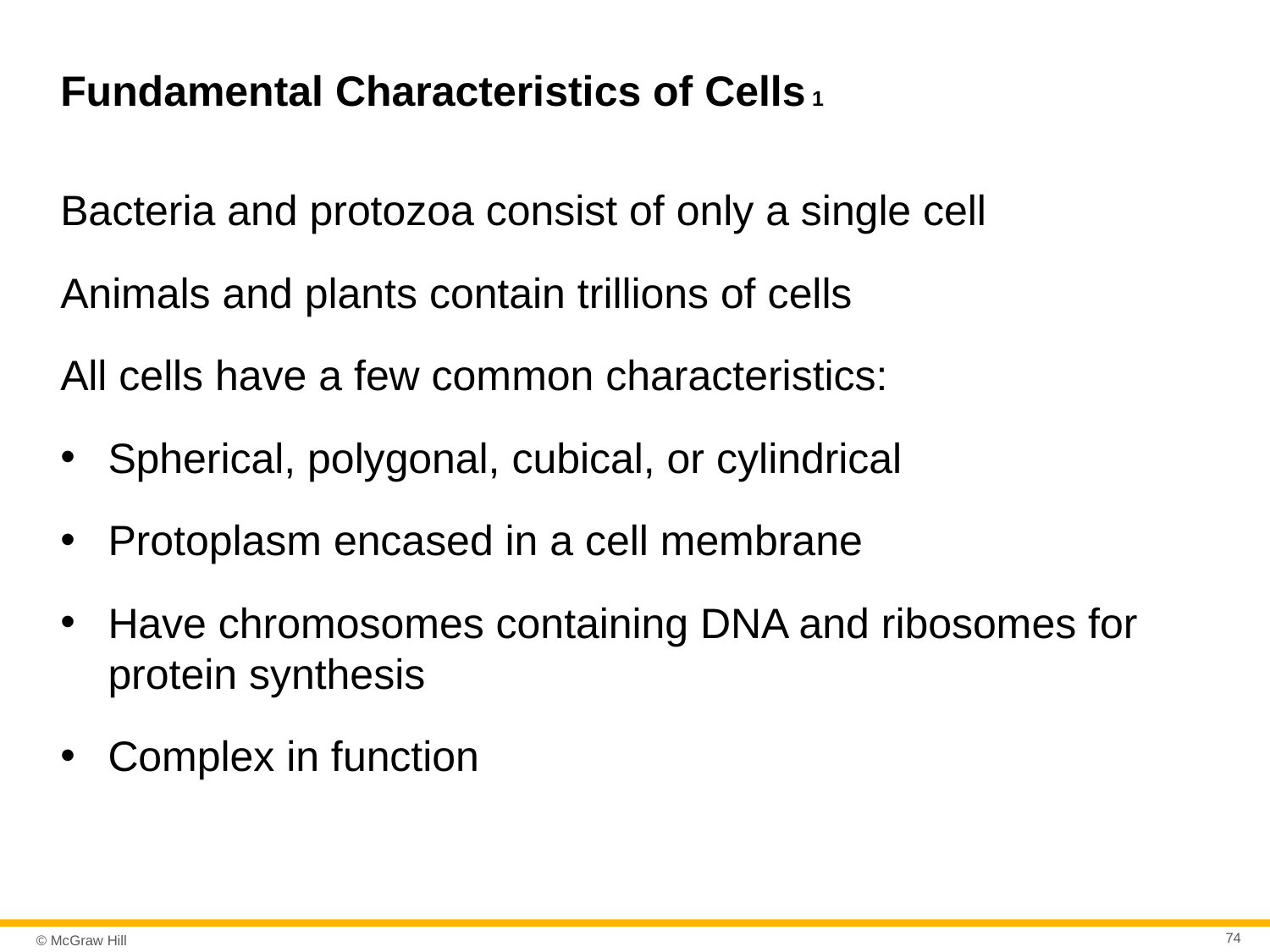

# Fundamental Characteristics of Cells 1
Bacteria and protozoa consist of only a single cell
Animals and plants contain trillions of cells
All cells have a few common characteristics:
Spherical, polygonal, cubical, or cylindrical
Protoplasm encased in a cell membrane
Have chromosomes containing DNA and ribosomes for protein synthesis
Complex in function